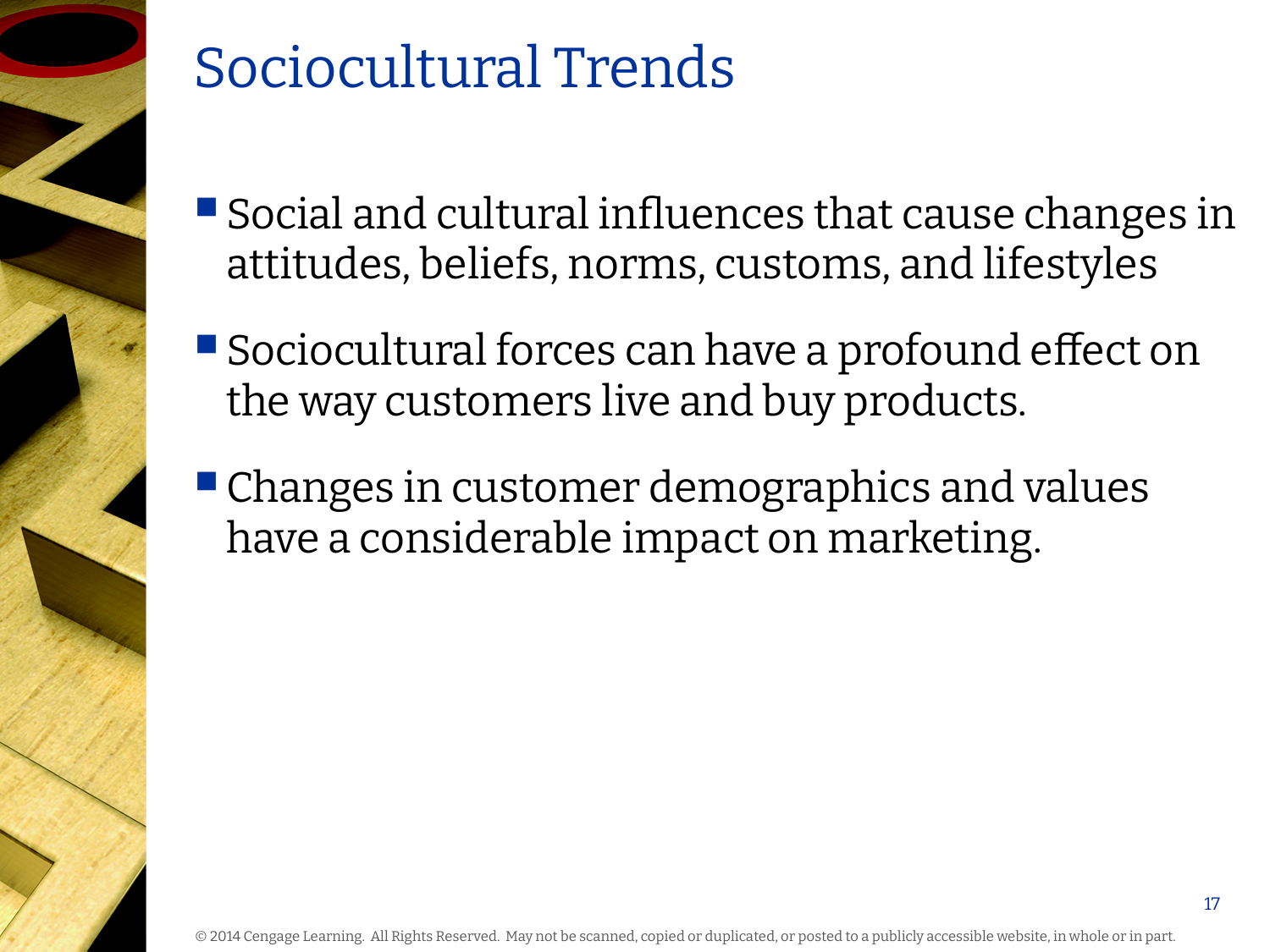

# Sociocultural Trends
Social and cultural influences that cause changes in attitudes, beliefs, norms, customs, and lifestyles
Sociocultural forces can have a profound effect on the way customers live and buy products.
Changes in customer demographics and values have a considerable impact on marketing.
17